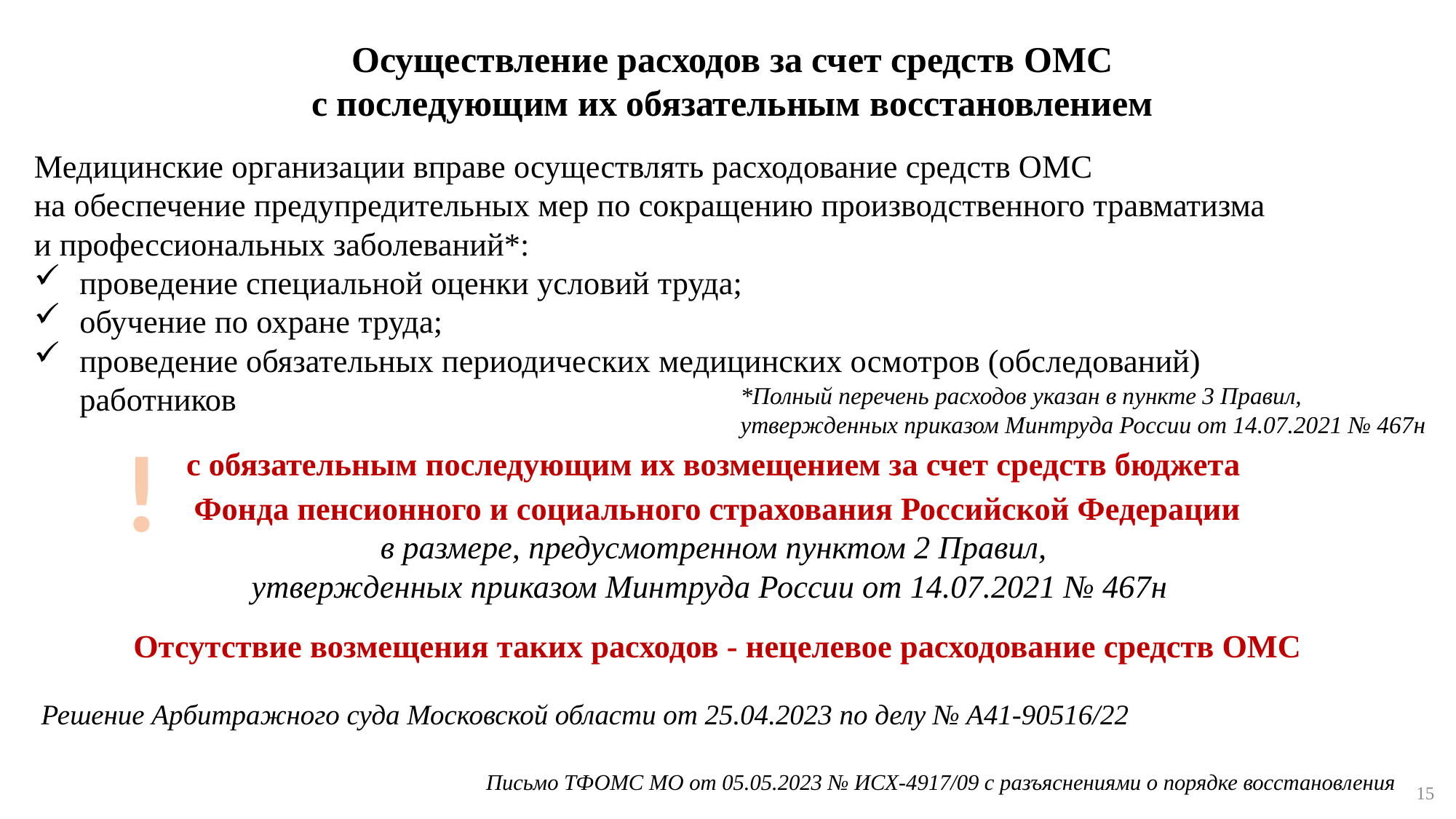

Осуществление расходов за счет средств ОМС
с последующим их обязательным восстановлением
Медицинские организации вправе осуществлять расходование средств ОМС
на обеспечение предупредительных мер по сокращению производственного травматизма
и профессиональных заболеваний*:
проведение специальной оценки условий труда;
обучение по охране труда;
проведение обязательных периодических медицинских осмотров (обследований) работников
*Полный перечень расходов указан в пункте 3 Правил,
утвержденных приказом Минтруда России от 14.07.2021 № 467н
!
с обязательным последующим их возмещением за счет средств бюджета
Фонда пенсионного и социального страхования Российской Федерации
в размере, предусмотренном пунктом 2 Правил,
утвержденных приказом Минтруда России от 14.07.2021 № 467н
Отсутствие возмещения таких расходов - нецелевое расходование средств ОМС
Решение Арбитражного суда Московской области от 25.04.2023 по делу № А41-90516/22
Письмо ТФОМС МО от 05.05.2023 № ИСХ-4917/09 с разъяснениями о порядке восстановления
15